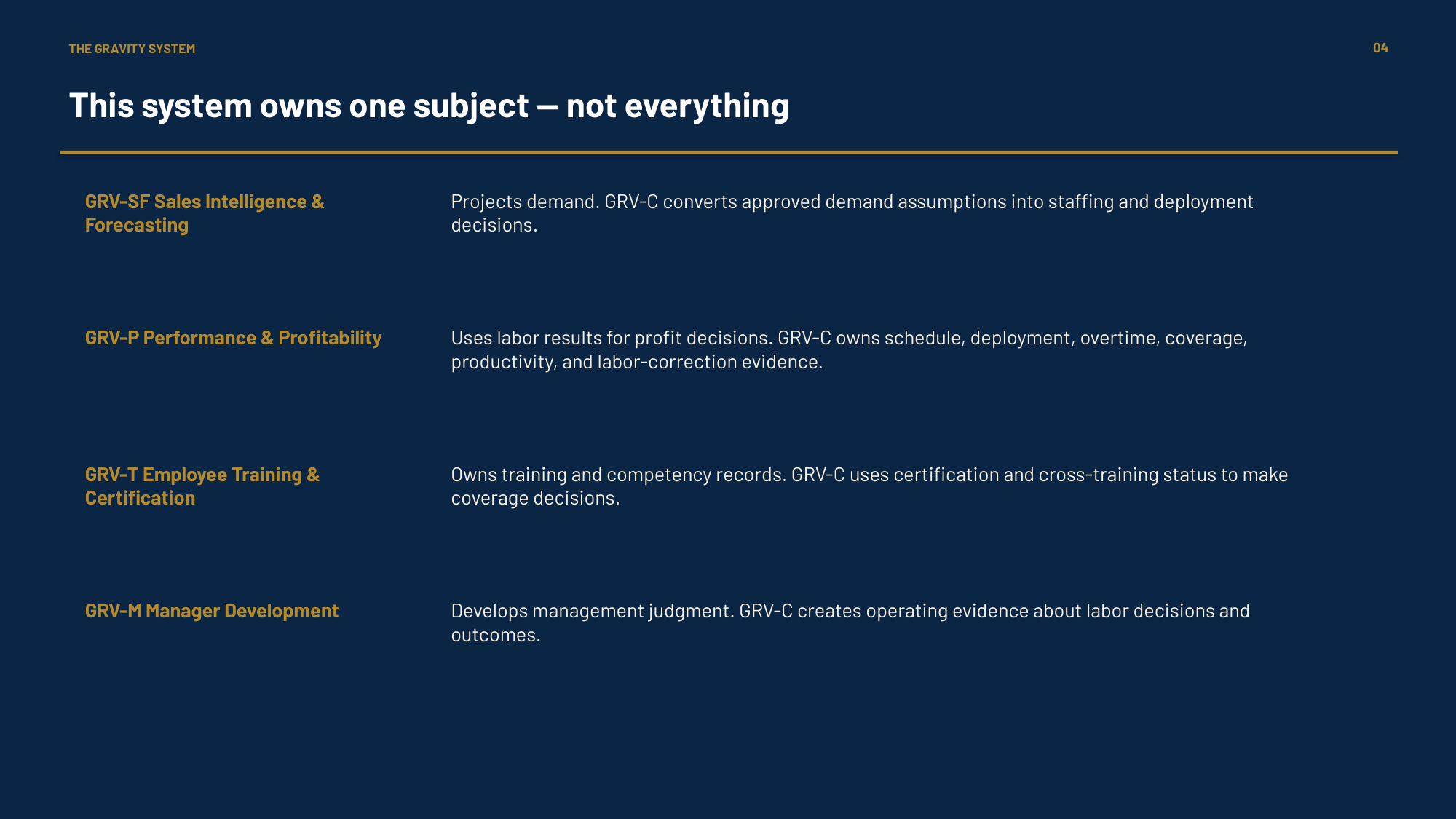

04
THE GRAVITY SYSTEM
This system owns one subject — not everything

GRV-SF Sales Intelligence & Forecasting
Projects demand. GRV-C converts approved demand assumptions into staffing and deployment decisions.
GRV-P Performance & Profitability
Uses labor results for profit decisions. GRV-C owns schedule, deployment, overtime, coverage, productivity, and labor-correction evidence.
GRV-T Employee Training & Certification
Owns training and competency records. GRV-C uses certification and cross-training status to make coverage decisions.
GRV-M Manager Development
Develops management judgment. GRV-C creates operating evidence about labor decisions and outcomes.